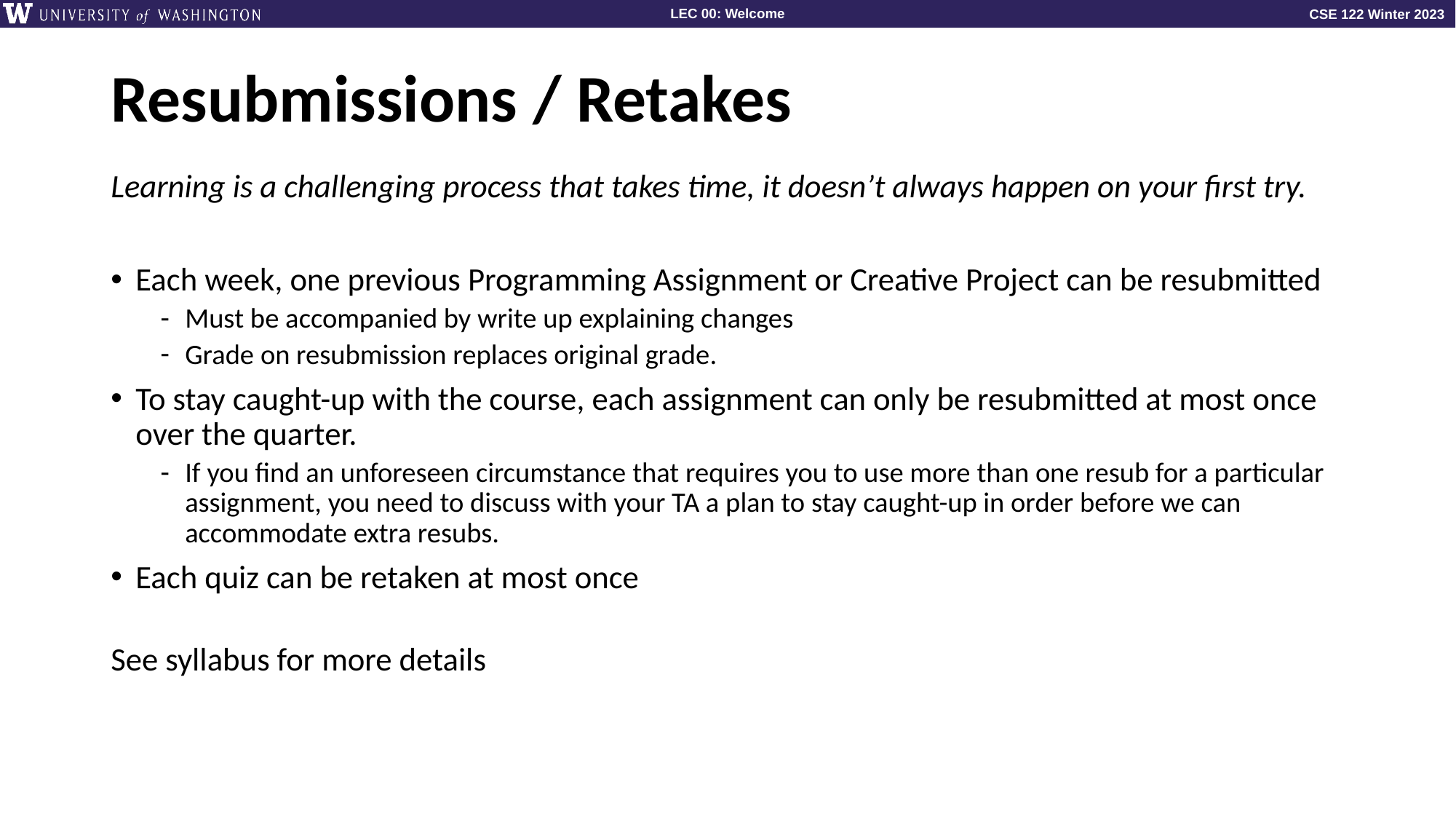

# Resubmissions / Retakes
Learning is a challenging process that takes time, it doesn’t always happen on your first try.

Each week, one previous Programming Assignment or Creative Project can be resubmitted
Must be accompanied by write up explaining changes
Grade on resubmission replaces original grade.
To stay caught-up with the course, each assignment can only be resubmitted at most once over the quarter.
If you find an unforeseen circumstance that requires you to use more than one resub for a particular assignment, you need to discuss with your TA a plan to stay caught-up in order before we can accommodate extra resubs.
Each quiz can be retaken at most once
See syllabus for more details